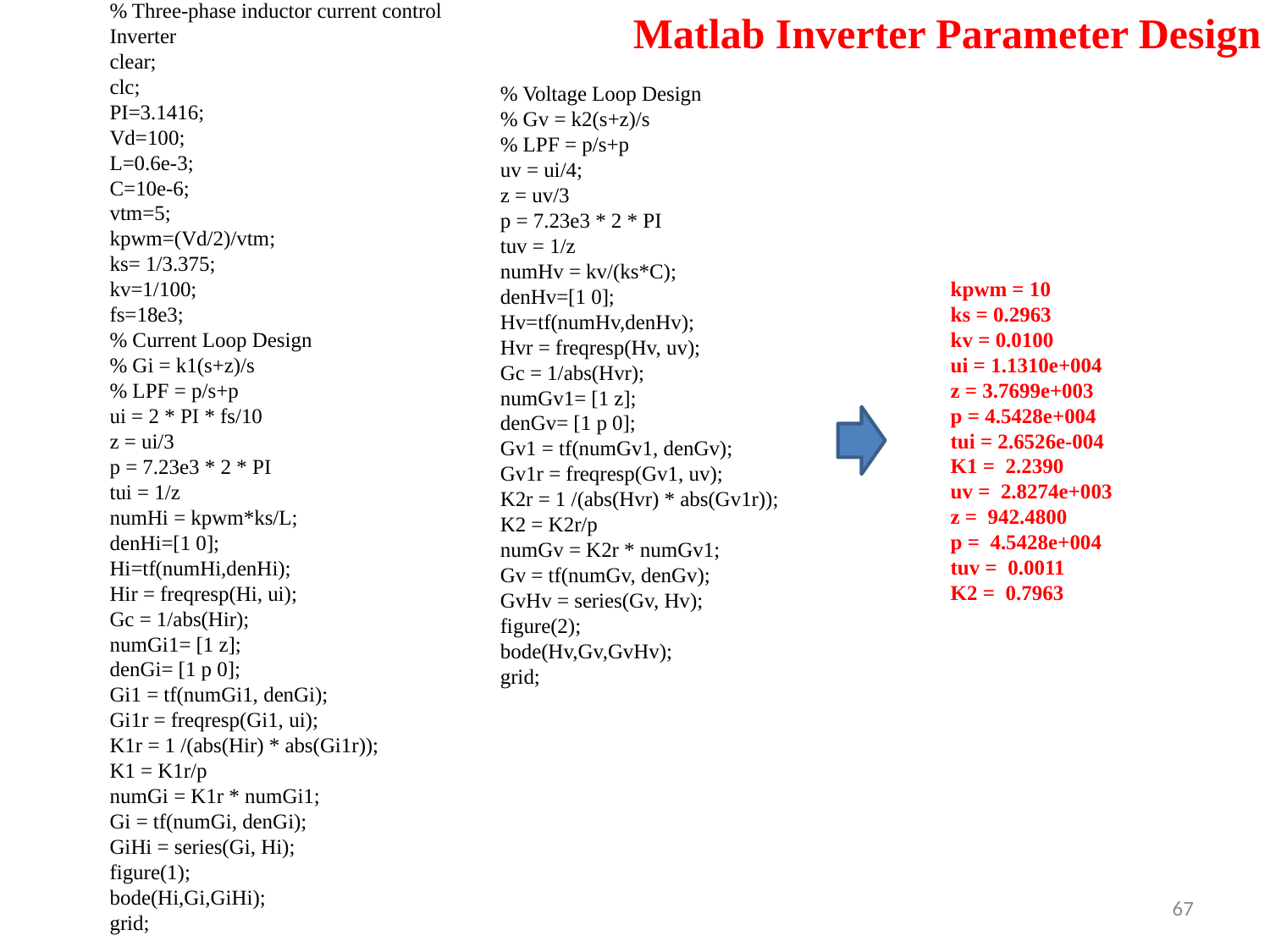

Matlab Inverter Parameter Design
% Three-phase inductor current control Inverter
clear;
clc;
PI=3.1416;
Vd=100;
L=0.6e-3;
C=10e-6;
vtm=5;
kpwm=(Vd/2)/vtm;
ks= 1/3.375;
kv=1/100;
fs=18e3;
% Current Loop Design
% Gi = k1(s+z)/s
% LPF = p/s+p
ui = 2 * PI * fs/10
z = ui/3
p = 7.23e3 * 2 * PI
tui = 1/z
numHi = kpwm*ks/L;
denHi=[1 0];
Hi=tf(numHi,denHi);
Hir = freqresp(Hi, ui);
Gc = 1/abs(Hir);
numGi1= [1 z];
denGi= [1 p 0];
Gi1 = tf(numGi1, denGi);
Gi1r = freqresp(Gi1, ui);
K1r = 1 /(abs(Hir) * abs(Gi1r));
K1 = K1r/p
numGi = K1r * numGi1;
Gi = tf(numGi, denGi);
GiHi = series(Gi, Hi);
figure(1);
bode(Hi,Gi,GiHi);
grid;
% Voltage Loop Design
% Gv = k2(s+z)/s
% LPF = p/s+p
uv = ui/4;
z = uv/3
p = 7.23e3 * 2 * PI
tuv = 1/z
numHv = kv/(ks*C);
denHv=[1 0];
Hv=tf(numHv,denHv);
Hvr = freqresp(Hv, uv);
Gc = 1/abs(Hvr);
numGv1= [1 z];
denGv= [1 p 0];
Gv1 = tf(numGv1, denGv);
Gv1r = freqresp(Gv1, uv);
K2r = 1 /(abs(Hvr) * abs(Gv1r));
K2 = K2r/p
numGv = K2r * numGv1;
Gv = tf(numGv, denGv);
GvHv = series(Gv, Hv);
figure(2);
bode(Hv,Gv,GvHv);
grid;
kpwm = 10
ks = 0.2963
kv = 0.0100
ui = 1.1310e+004
z = 3.7699e+003
p = 4.5428e+004
tui = 2.6526e-004
K1 =  2.2390
uv =  2.8274e+003
z =  942.4800
p =  4.5428e+004
tuv =  0.0011
K2 =  0.7963

67